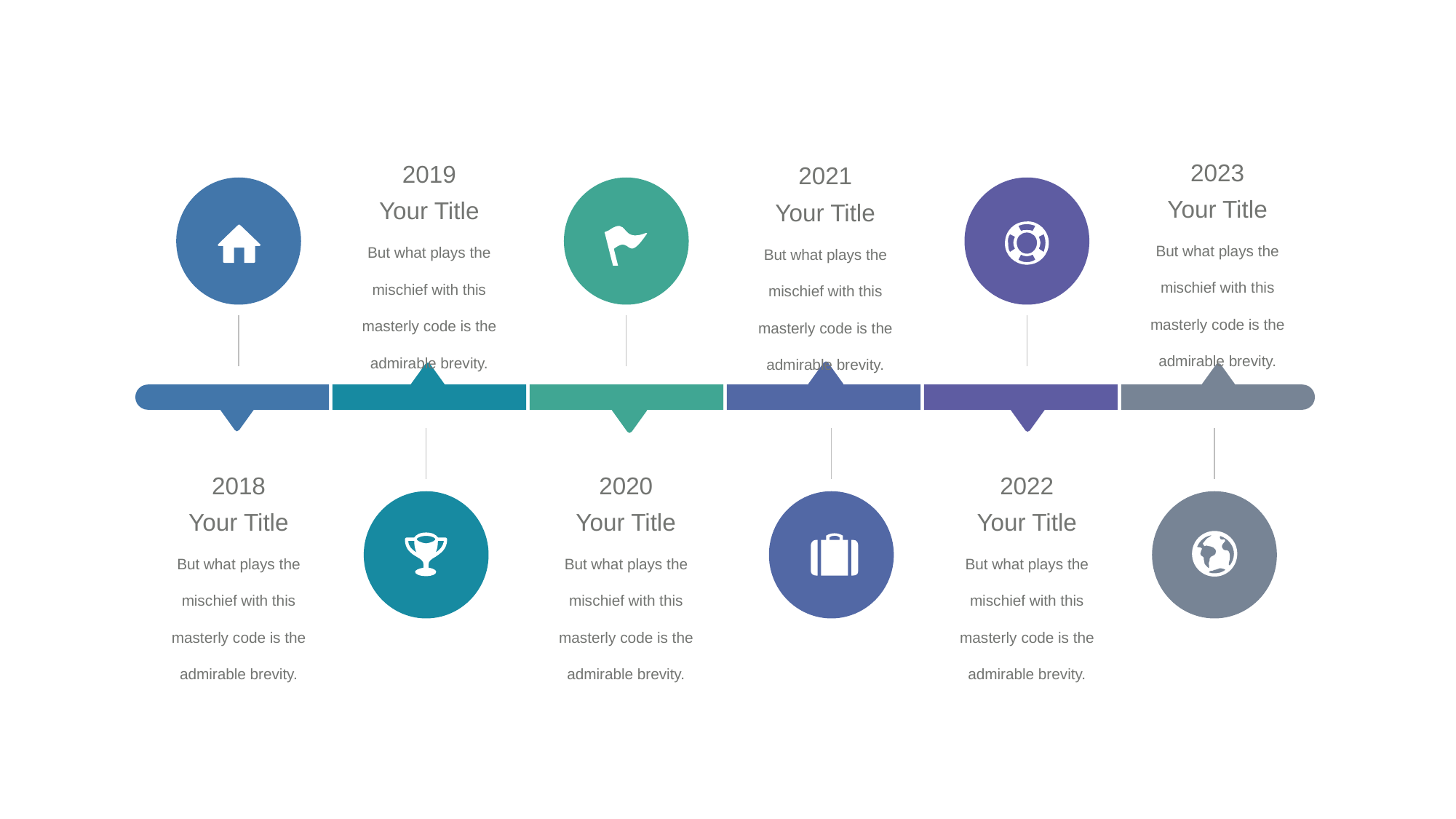

2023
Your Title
But what plays the mischief with this masterly code is the admirable brevity.
2019
Your Title
But what plays the mischief with this masterly code is the admirable brevity.
2021
Your Title
But what plays the mischief with this masterly code is the admirable brevity.

2018
Your Title
But what plays the mischief with this masterly code is the admirable brevity.
2020
Your Title
But what plays the mischief with this masterly code is the admirable brevity.
2022
Your Title
But what plays the mischief with this masterly code is the admirable brevity.